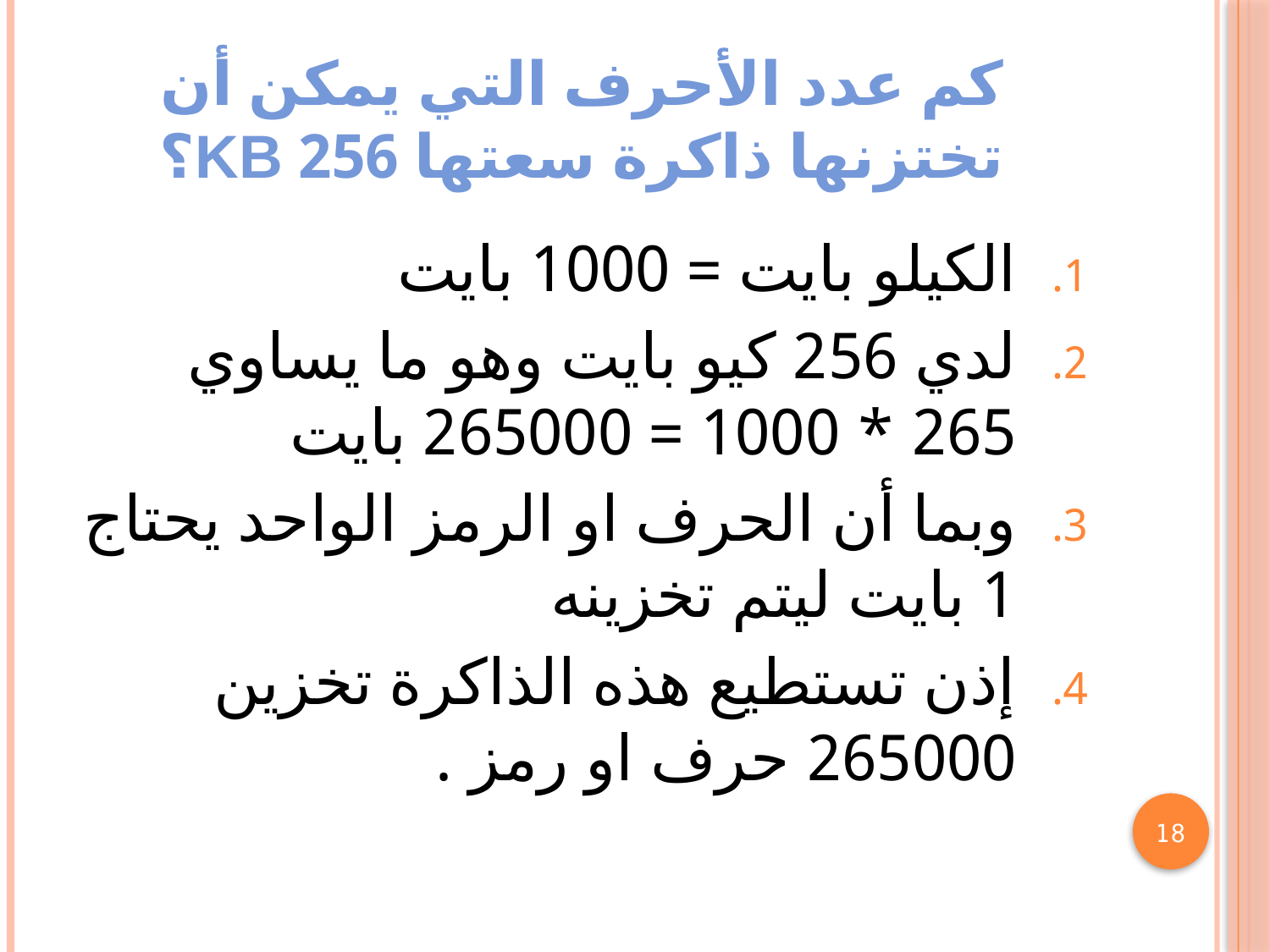

# كم عدد الأحرف التي يمكن أن تختزنها ذاكرة سعتها 256 KB؟
الكيلو بايت = 1000 بايت
لدي 256 كيو بايت وهو ما يساوي 265 * 1000 = 265000 بايت
وبما أن الحرف او الرمز الواحد يحتاج 1 بايت ليتم تخزينه
إذن تستطيع هذه الذاكرة تخزين  265000 حرف او رمز .

18